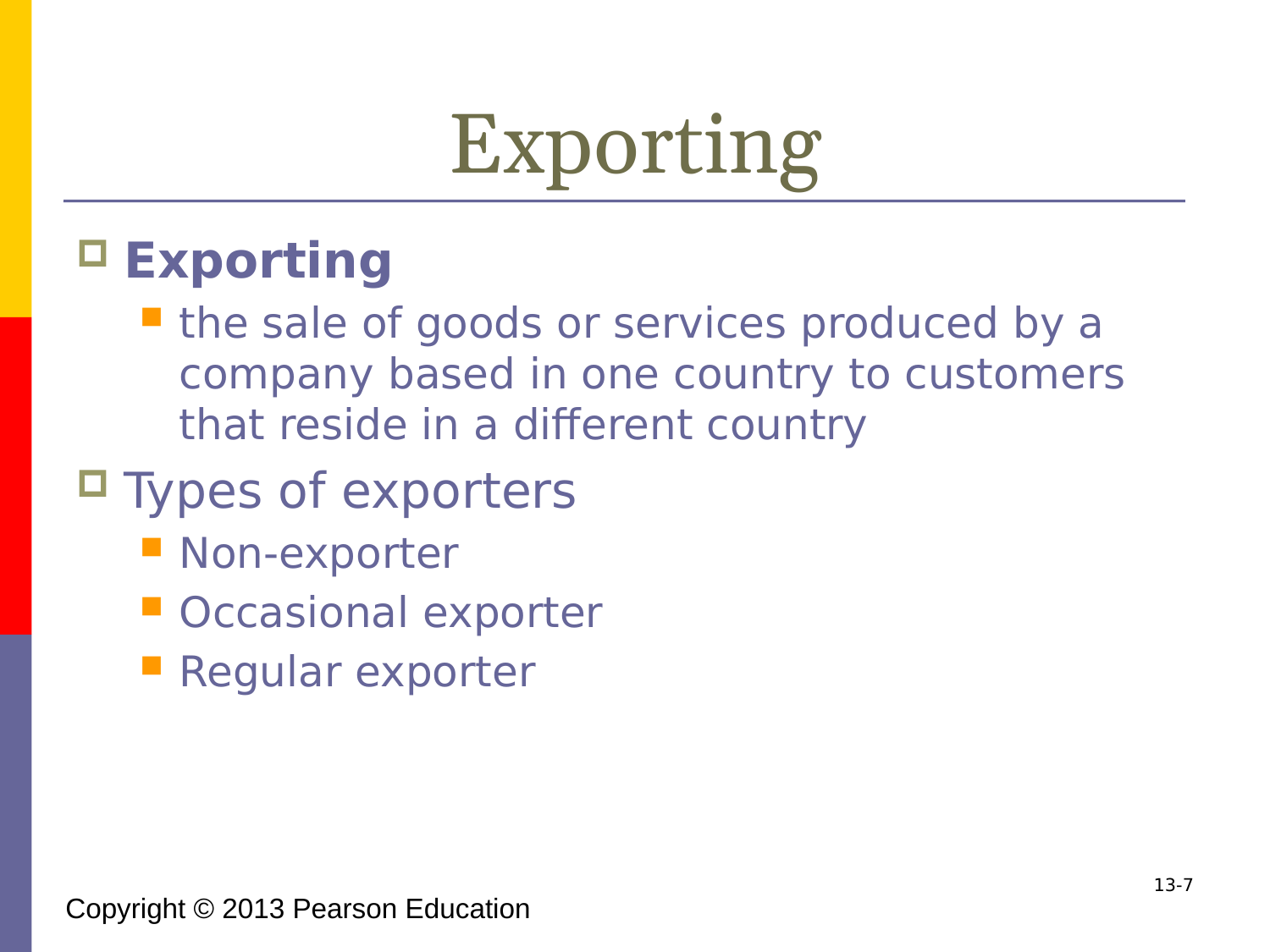

# Exporting
Exporting
the sale of goods or services produced by a company based in one country to customers that reside in a different country
Types of exporters
Non-exporter
Occasional exporter
Regular exporter

13-7